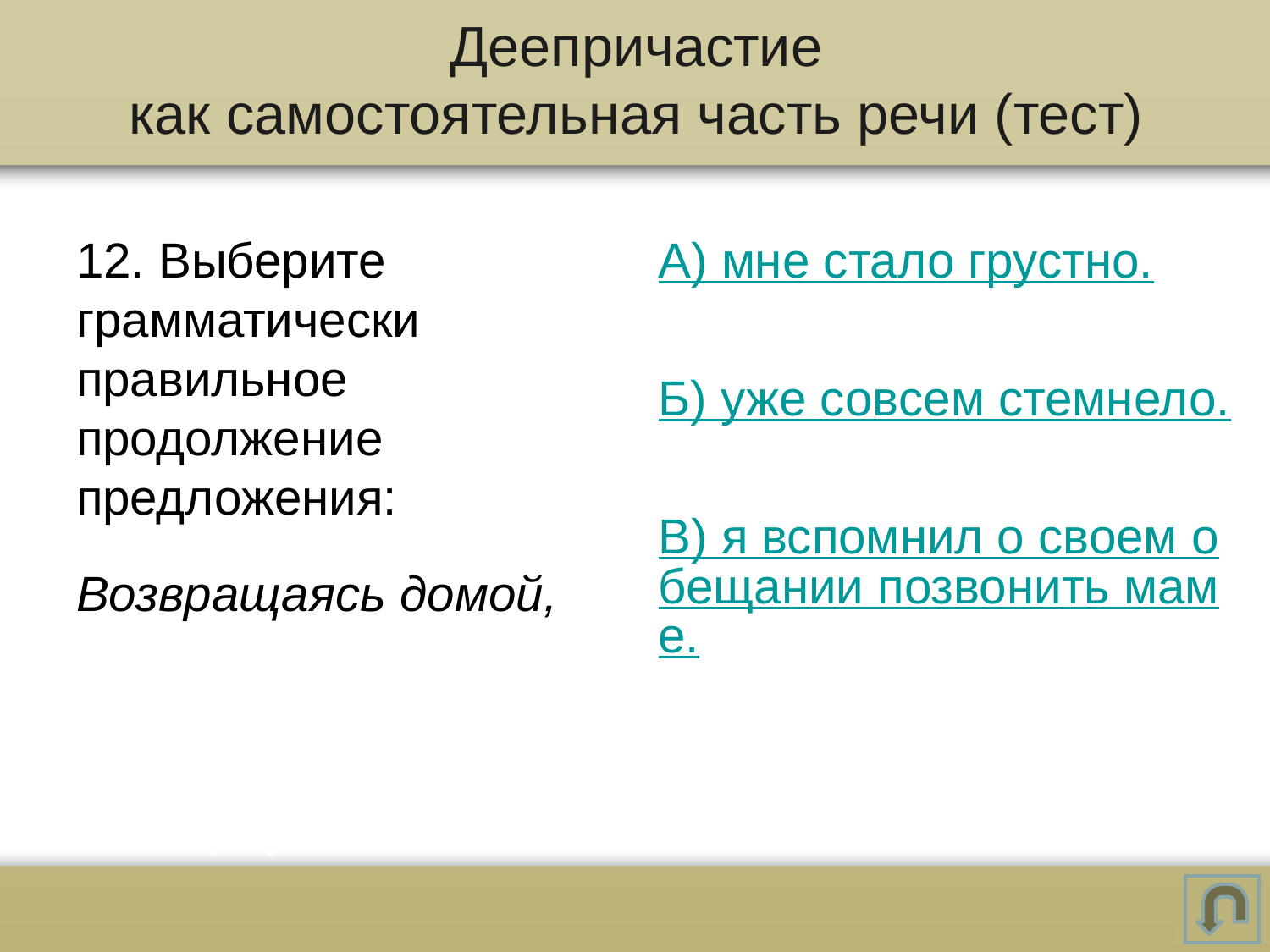

# Деепричастие как самостоятельная часть речи (тест)
12. Выберите грамматически правильное продолжение предложения:

Возвращаясь домой,

А) мне стало грустно.

Б) уже совсем стемнело.

В) я вспомнил о своем обещании позвонить маме.